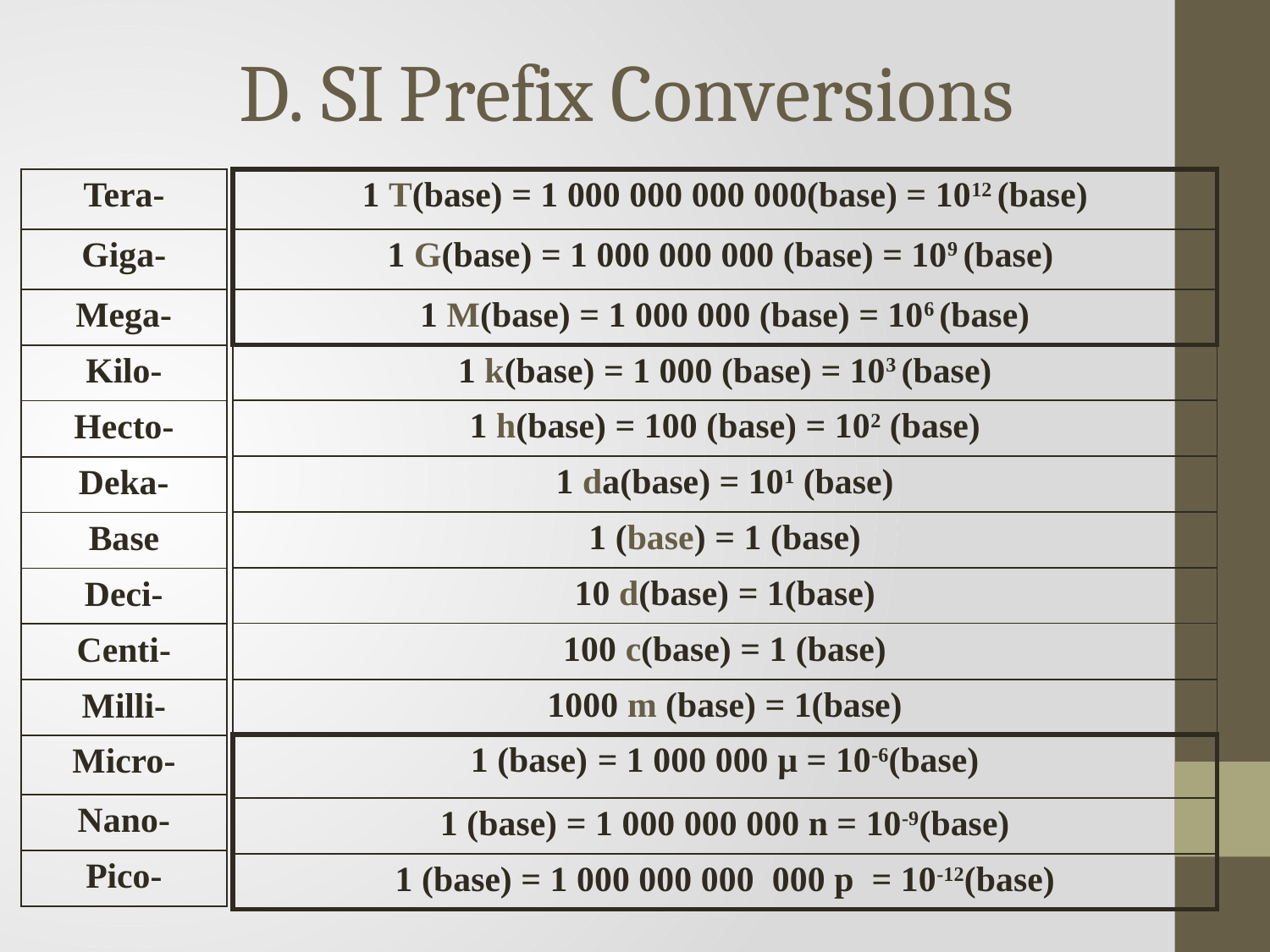

D. SI Prefix Conversions
| Tera- |
| --- |
| Giga- |
| Mega- |
| Kilo- |
| Hecto- |
| Deka- |
| Base |
| Deci- |
| Centi- |
| Milli- |
| Micro- |
| Nano- |
| Pico- |
| 1 T(base) = 1 000 000 000 000(base) = 1012 (base) |
| --- |
| 1 G(base) = 1 000 000 000 (base) = 109 (base) |
| 1 M(base) = 1 000 000 (base) = 106 (base) |
| 1 k(base) = 1 000 (base) = 103 (base) |
| 1 h(base) = 100 (base) = 102 (base) |
| 1 da(base) = 101 (base) |
| 1 (base) = 1 (base) |
| 10 d(base) = 1(base) |
| 100 c(base) = 1 (base) |
| 1000 m (base) = 1(base) |
| 1 (base) = 1 000 000 µ = 10-6(base) |
| 1 (base) = 1 000 000 000 n = 10-9(base) |
| 1 (base) = 1 000 000 000 000 p = 10-12(base) |